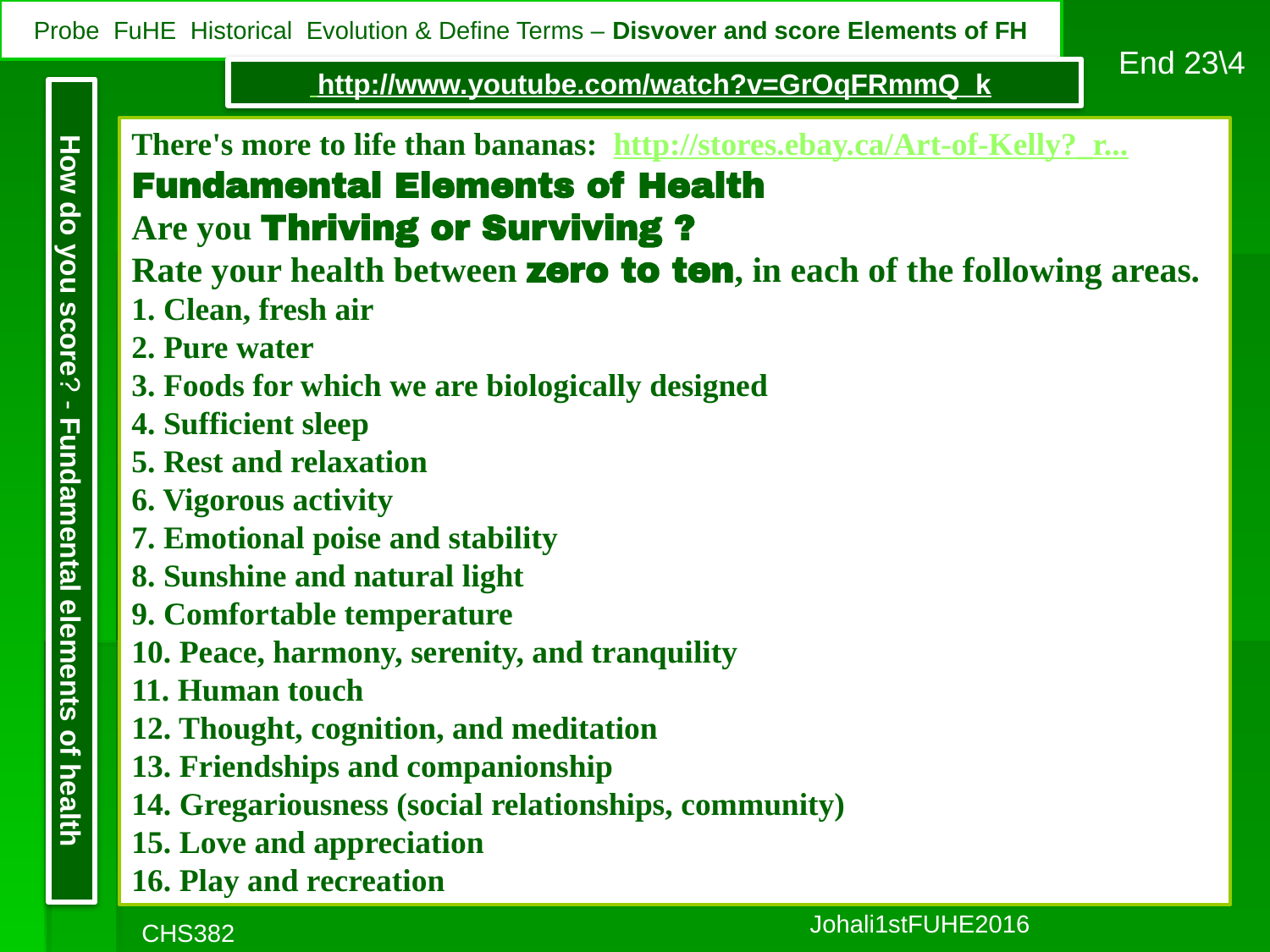

Probe  FuHE  Historical  Evolution & Define Terms – Disvover and score Elements of FH
End 23\4
 http://www.youtube.com/watch?v=GrOqFRmmQ_k
There's more to life than bananas:  http://stores.ebay.ca/Art-of-Kelly?_r...
Fundamental Elements of Health
Are you Thriving or Surviving ? 
Rate your health between zero to ten, in each of the following areas.
1. Clean, fresh air
2. Pure water
3. Foods for which we are biologically designed
4. Sufficient sleep
5. Rest and relaxation
6. Vigorous activity
7. Emotional poise and stability
8. Sunshine and natural light
9. Comfortable temperature
10. Peace, harmony, serenity, and tranquility
11. Human touch
12. Thought, cognition, and meditation
13. Friendships and companionship
14. Gregariousness (social relationships, community) 
15. Love and appreciation
16. Play and recreation
How do you score? - Fundamental elements of health
21
Johali1stFUHE2016
CHS382